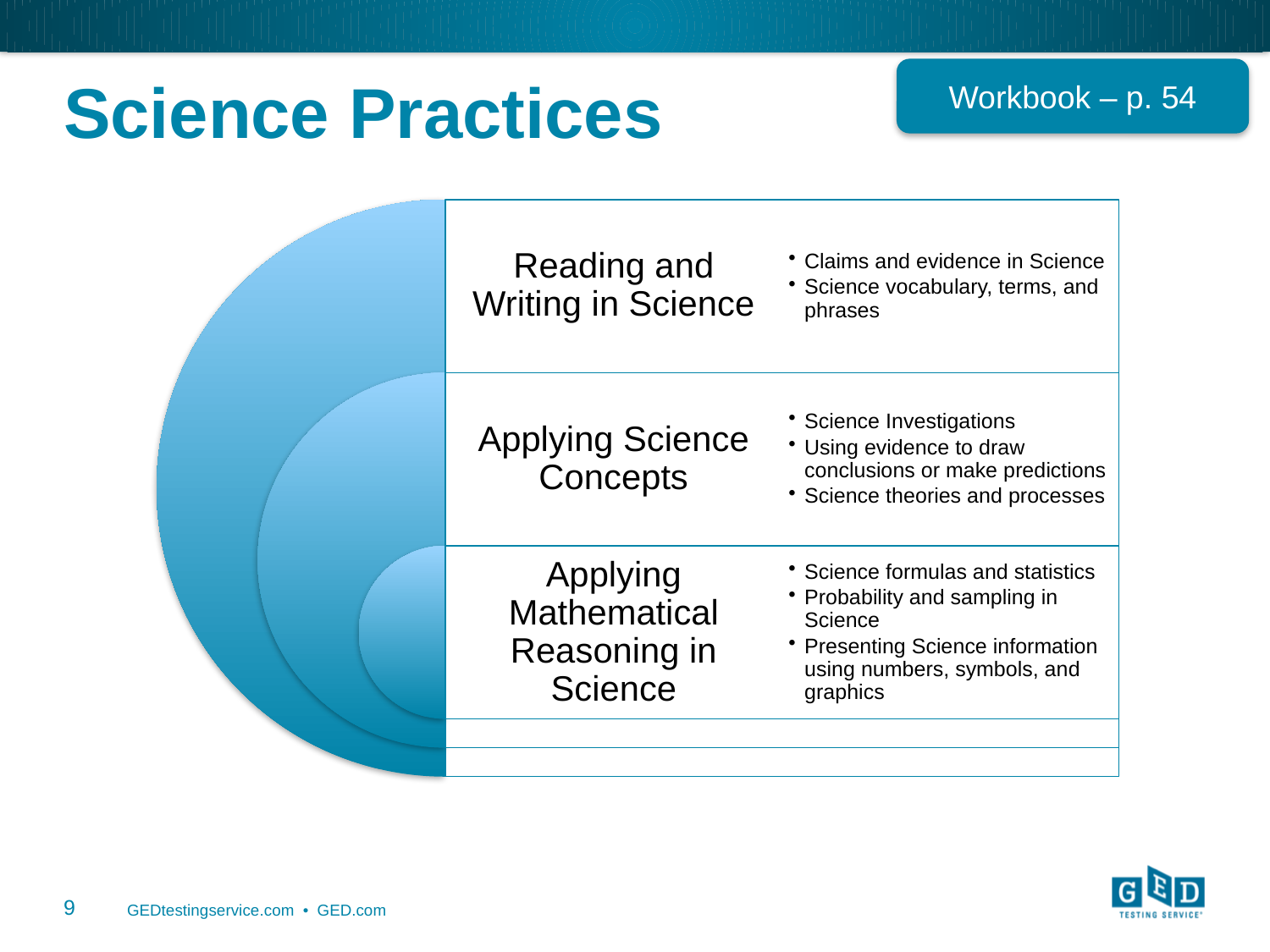

Workbook – p. 54
# Science Practices
Reading and Writing in Science
Applying Science Concepts
Applying Mathematical Reasoning in Science
Claims and evidence in Science
Science vocabulary, terms, and phrases
Science Investigations
Using evidence to draw conclusions or make predictions
Science theories and processes
Science formulas and statistics
Probability and sampling in Science
Presenting Science information using numbers, symbols, and graphics
|  |
| --- |
|  |
|  |
|  |
|  |
|  |
|  |
|  |
|  |
|  |
9